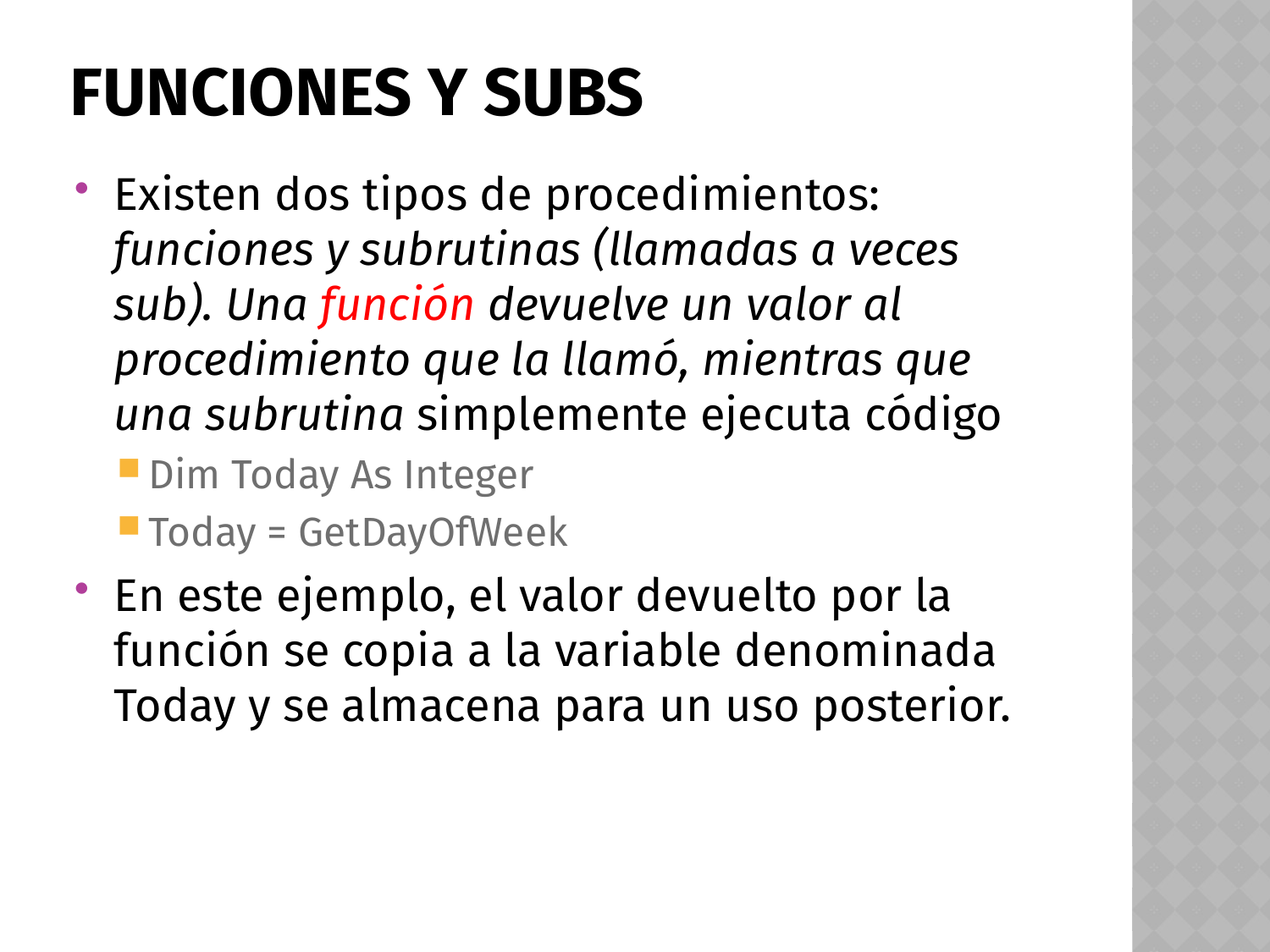

# Funciones y Subs
Existen dos tipos de procedimientos: funciones y subrutinas (llamadas a veces sub). Una función devuelve un valor al procedimiento que la llamó, mientras que una subrutina simplemente ejecuta código
Dim Today As Integer
Today = GetDayOfWeek
En este ejemplo, el valor devuelto por la función se copia a la variable denominada Today y se almacena para un uso posterior.